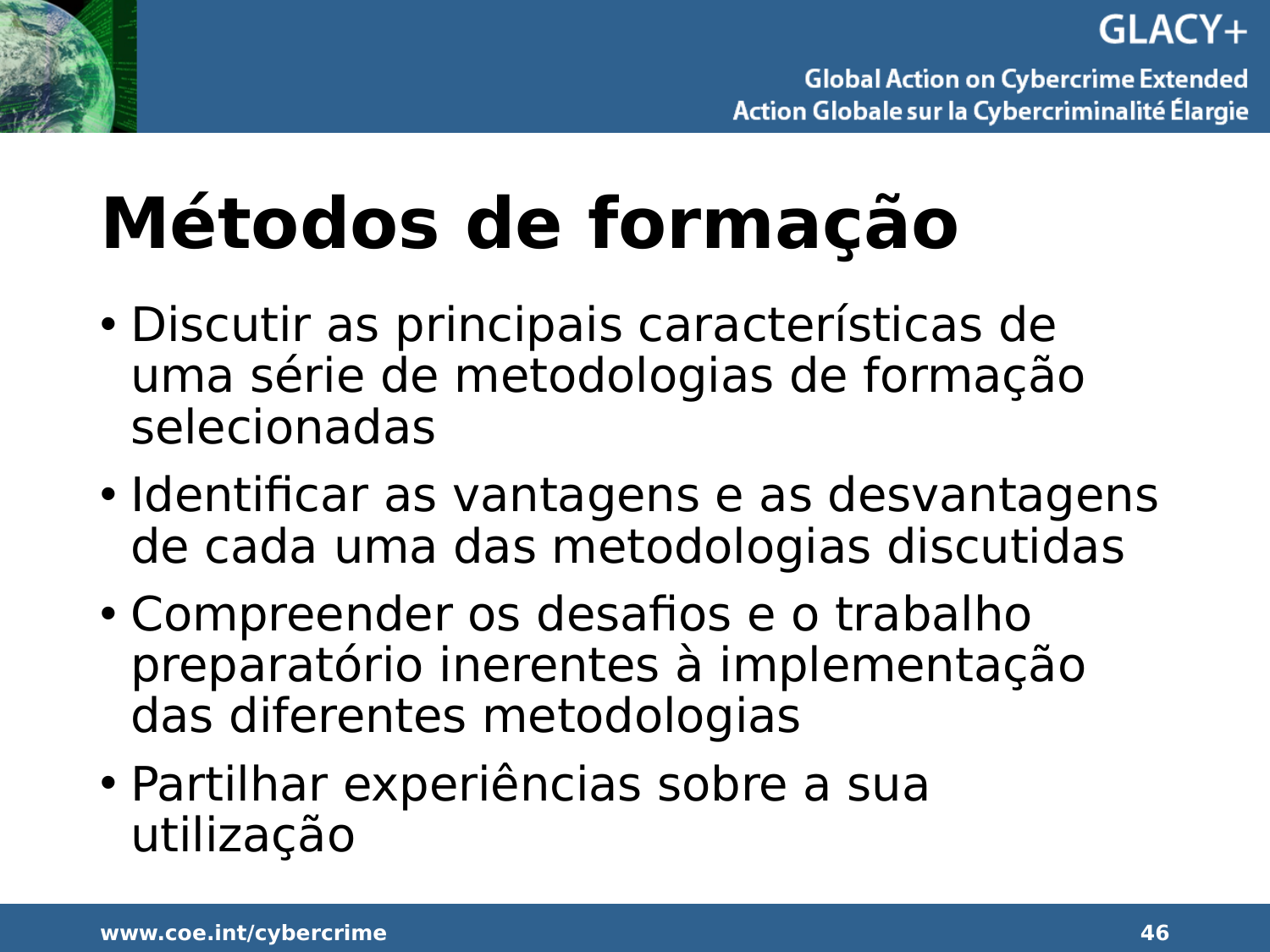

# Métodos de formação
Discutir as principais características de uma série de metodologias de formação selecionadas
Identificar as vantagens e as desvantagens de cada uma das metodologias discutidas
Compreender os desafios e o trabalho preparatório inerentes à implementação das diferentes metodologias
Partilhar experiências sobre a sua utilização
www.coe.int/cybercrime
46